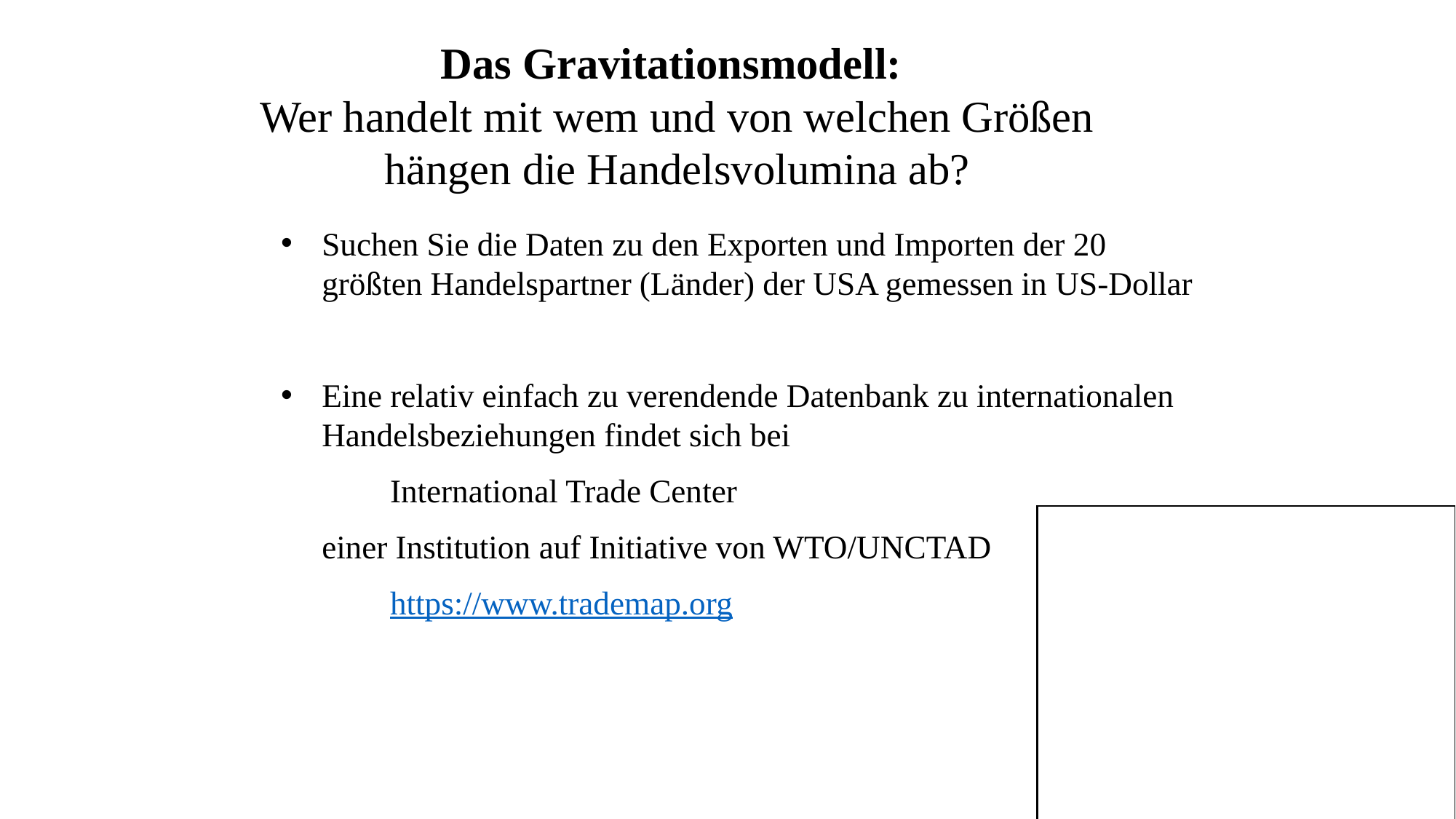

Das Gravitationsmodell:
Wer handelt mit wem und von welchen Größen hängen die Handelsvolumina ab?
Suchen Sie die Daten zu den Exporten und Importen der 20 größten Handelspartner (Länder) der USA gemessen in US-Dollar

Eine relativ einfach zu verendende Datenbank zu internationalen Handelsbeziehungen findet sich bei
	International Trade Center
     einer Institution auf Initiative von WTO/UNCTAD
	https://www.trademap.org